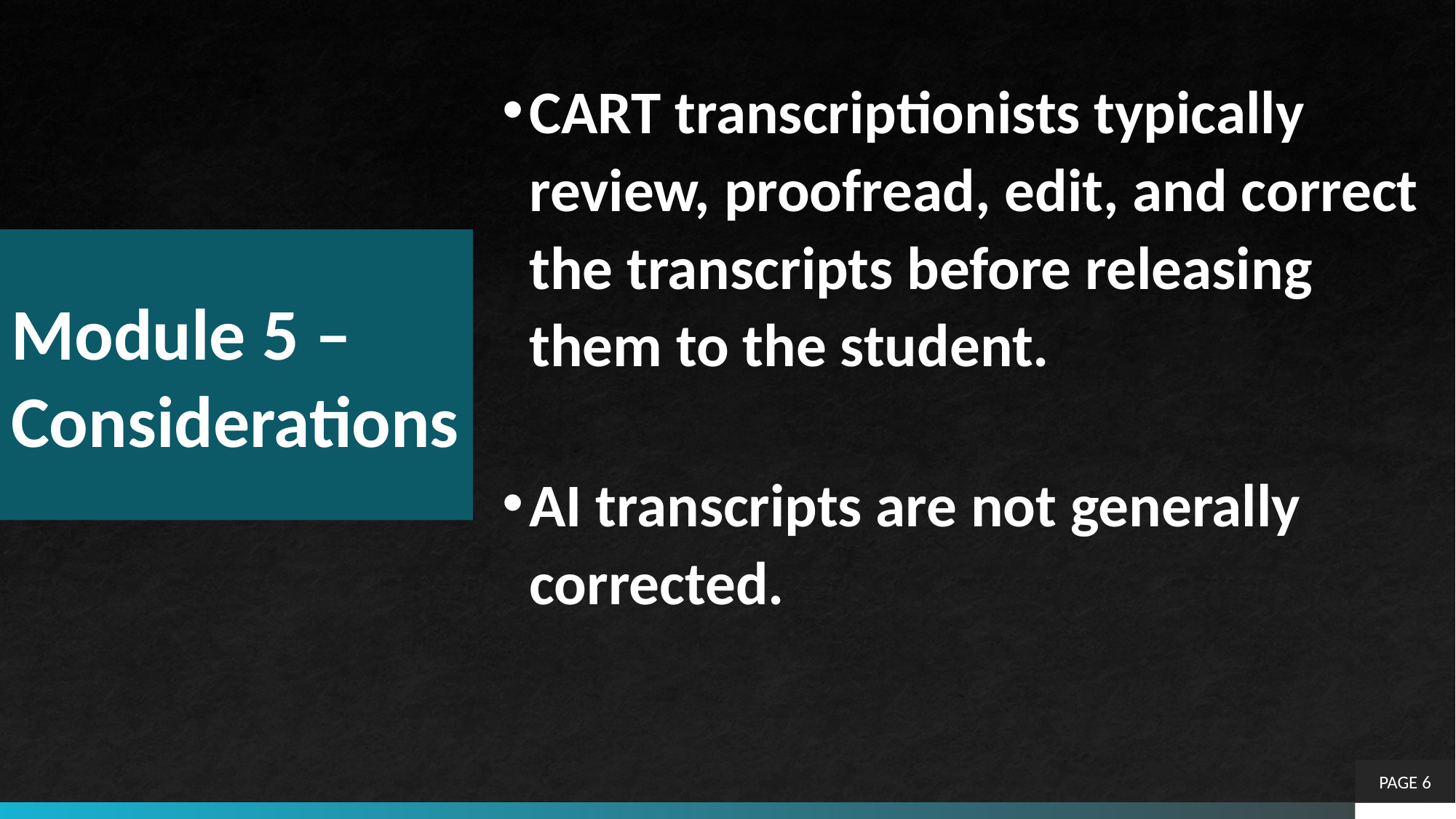

CART transcriptionists typically review, proofread, edit, and correct the transcripts before releasing them to the student.

AI transcripts are not generally corrected.
# Module 5 – Considerations
PAGE 6